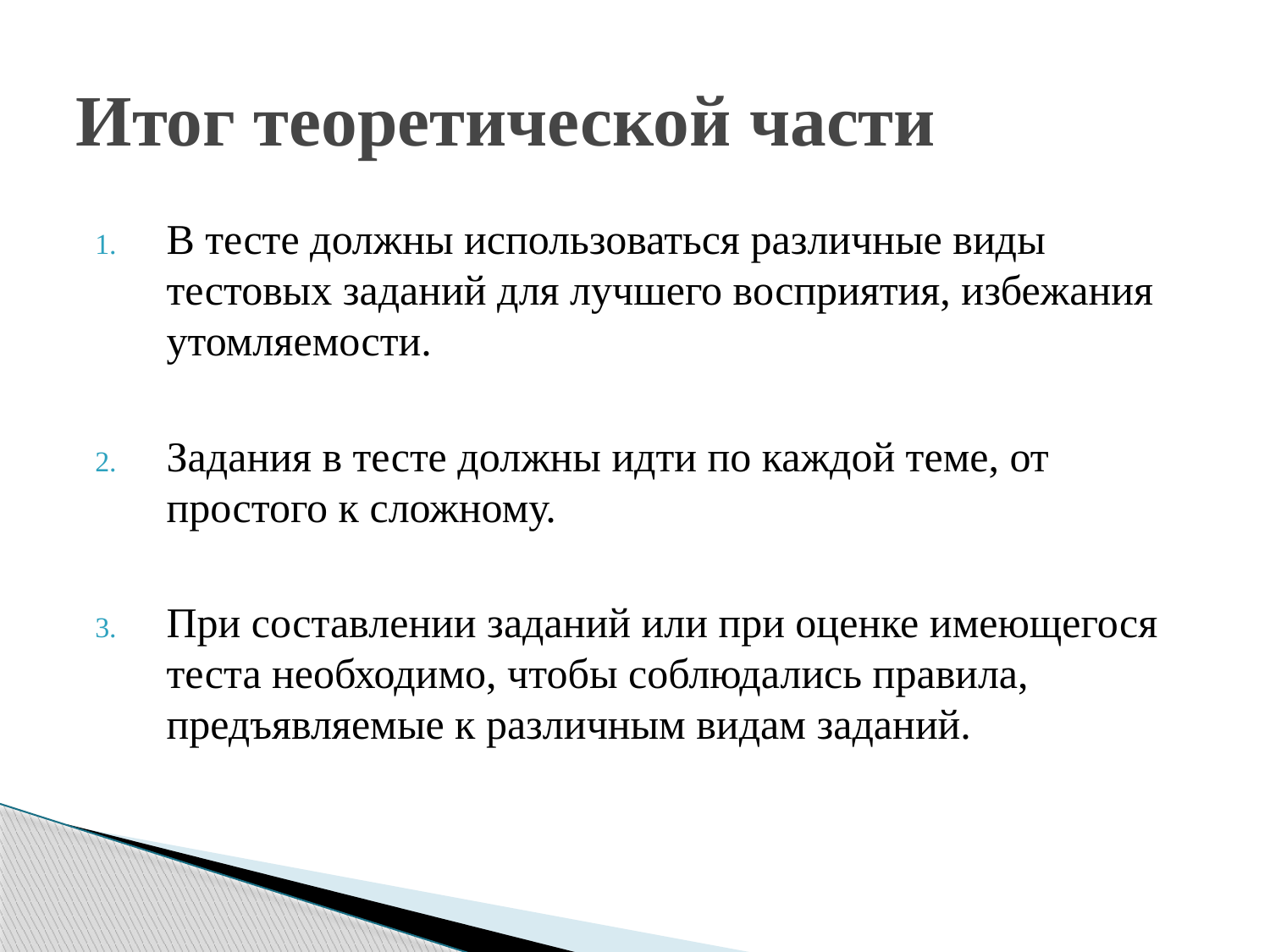

# Итог теоретической части
В тесте должны использоваться различные виды тестовых заданий для лучшего восприятия, избежания утомляемости.

Задания в тесте должны идти по каждой теме, от простого к сложному.

При составлении заданий или при оценке имеющегося теста необходимо, чтобы соблюдались правила, предъявляемые к различным видам заданий.